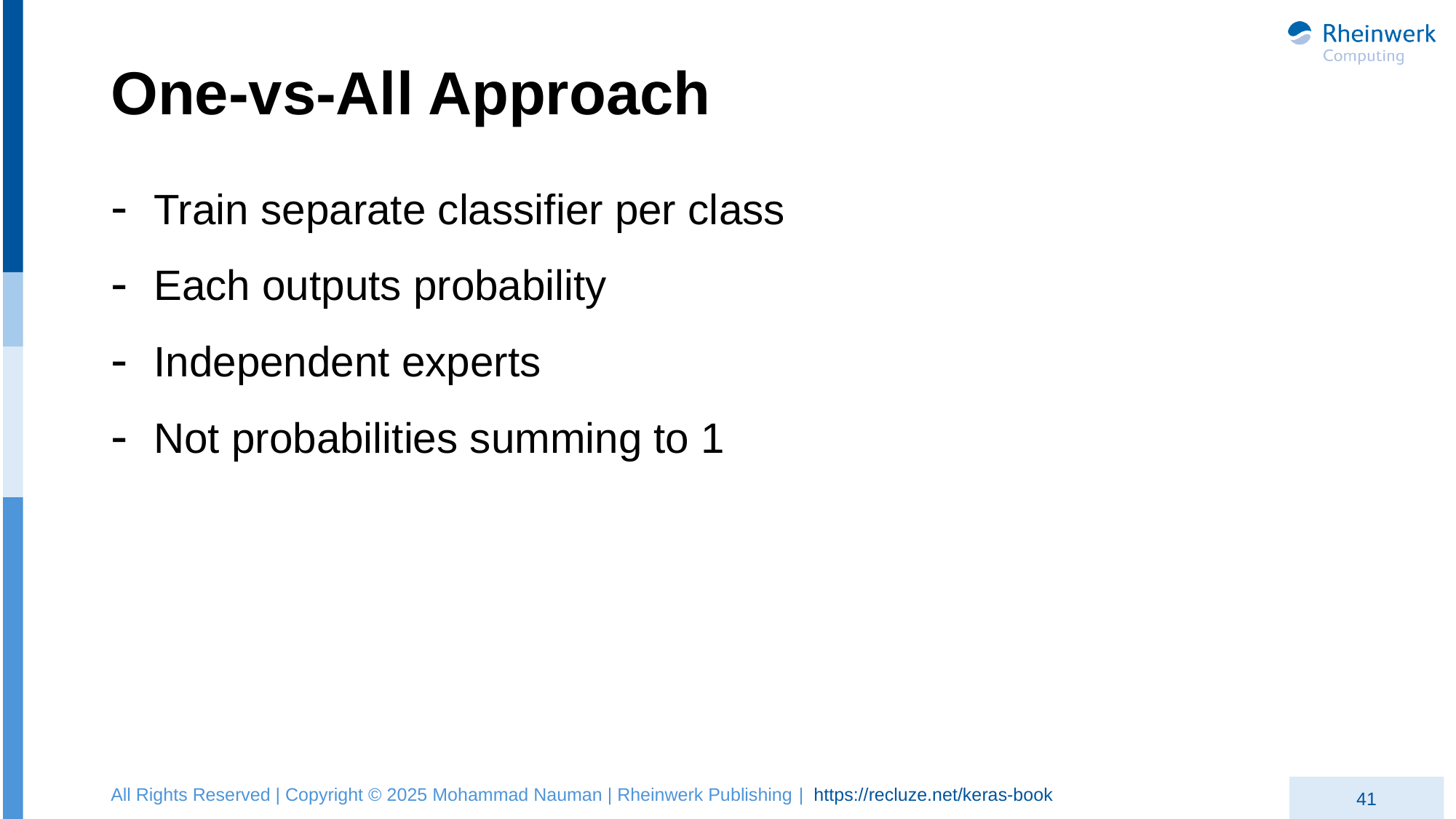

# One-vs-All Approach
Train separate classifier per class
Each outputs probability
Independent experts
Not probabilities summing to 1